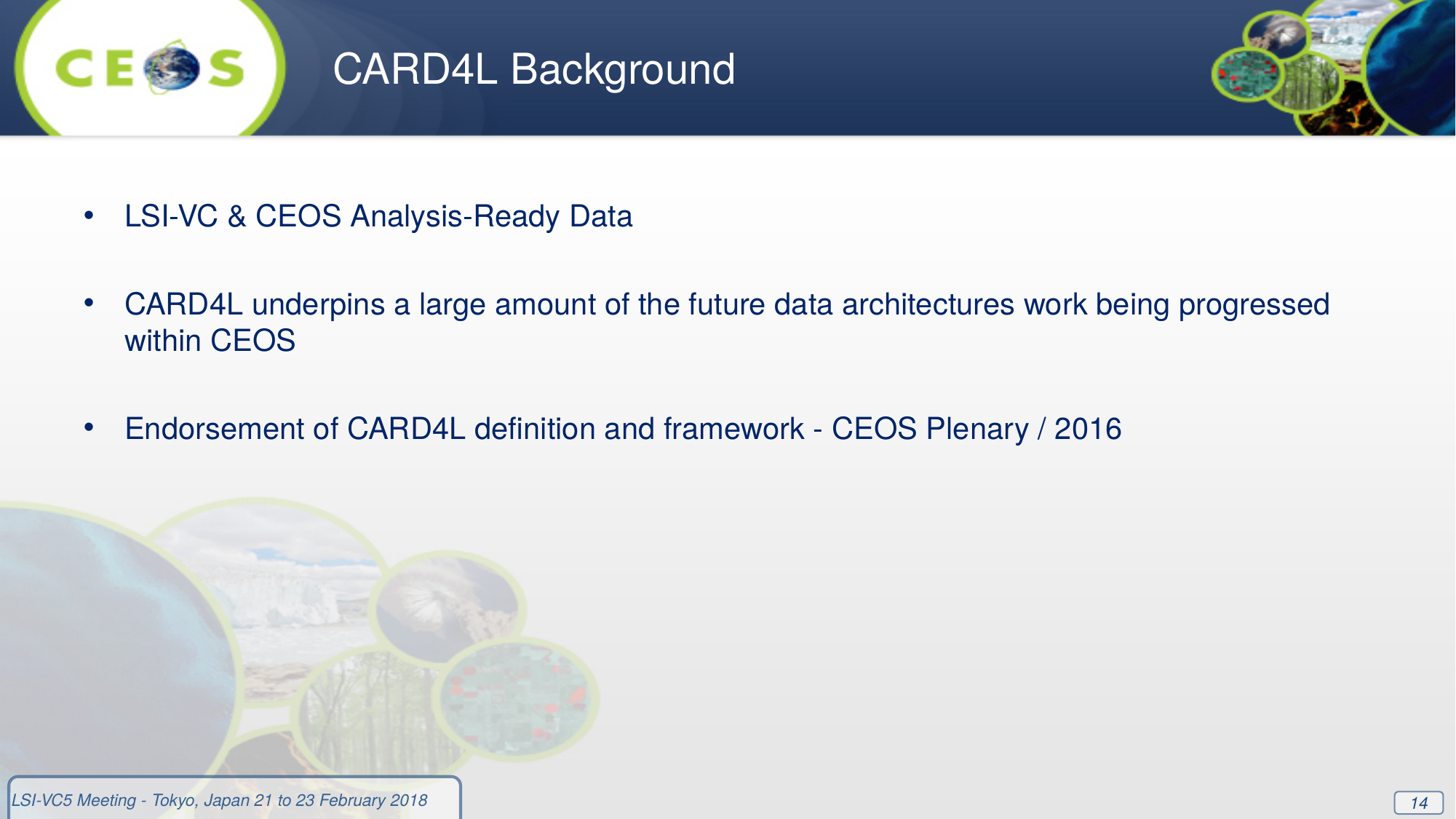

CARD4L Background
LSI-VC & CEOS Analysis-Ready Data

CARD4L underpins a large amount of the future data architectures work being progressed within CEOS

Endorsement of CARD4L definition and framework - CEOS Plenary / 2016

14